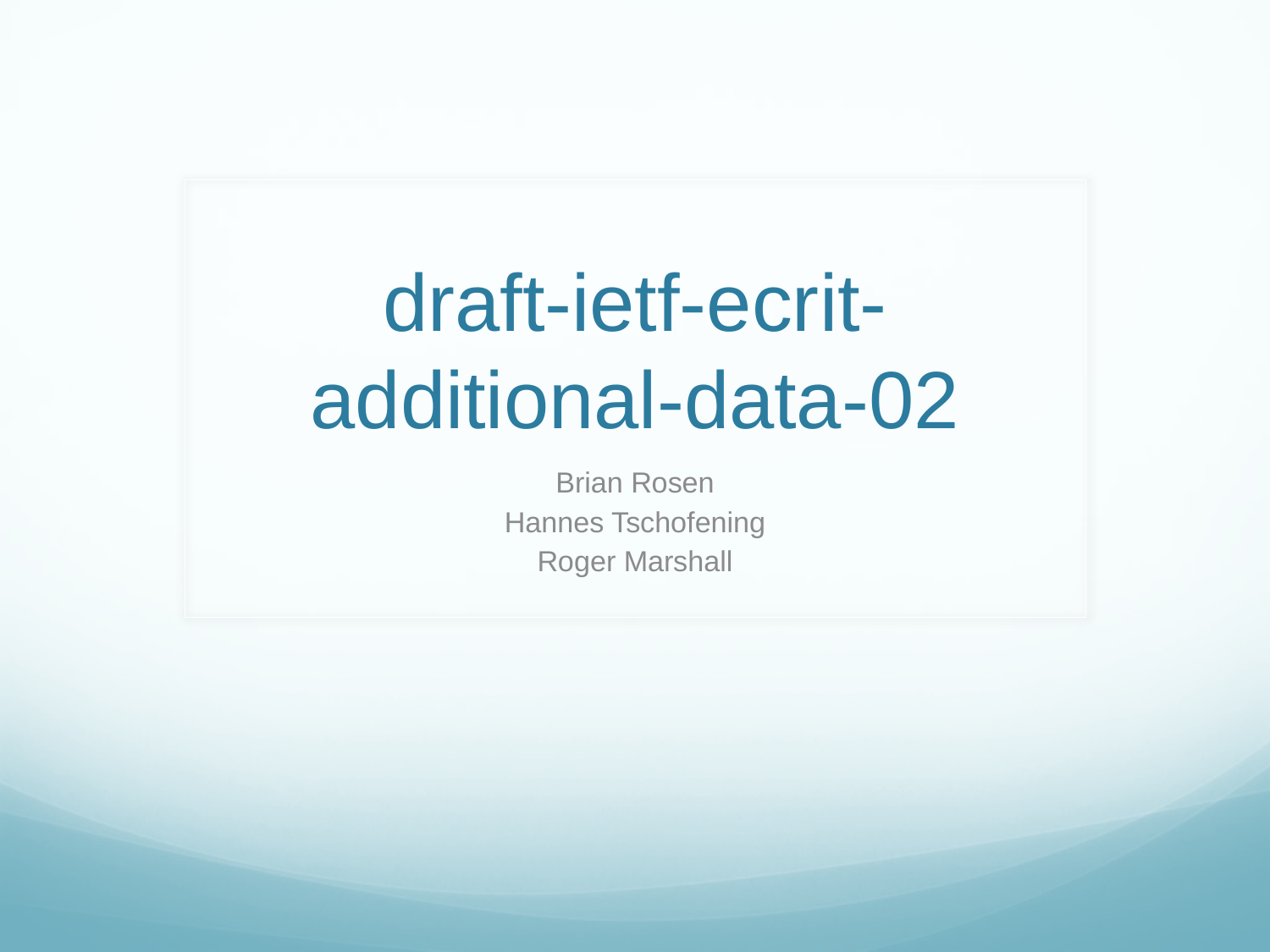

# draft-ietf-ecrit-additional-data-02
Brian Rosen
Hannes Tschofening
Roger Marshall